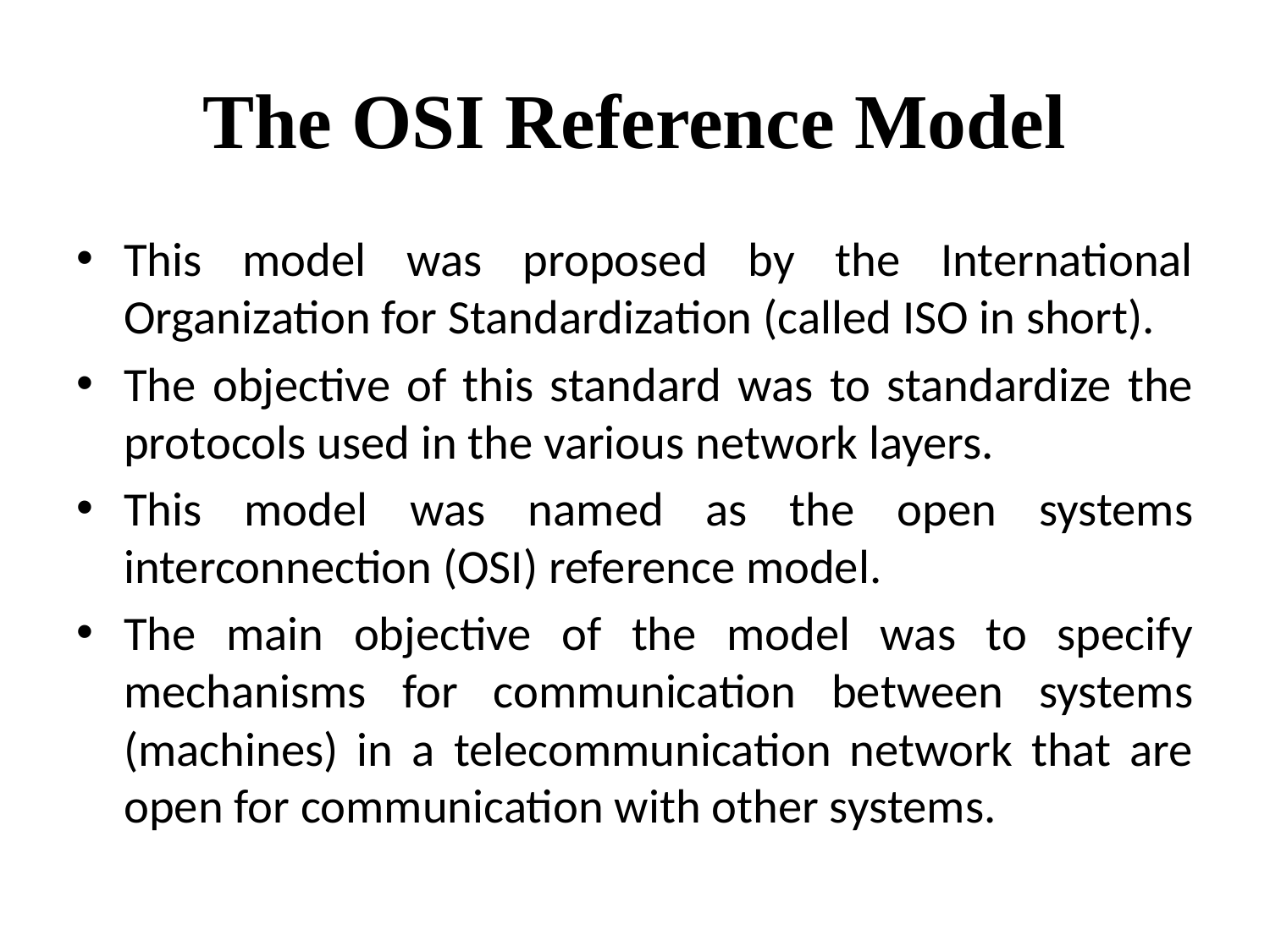

# The OSI Reference Model
This model was proposed by the International Organization for Standardization (called ISO in short).
The objective of this standard was to standardize the protocols used in the various network layers.
This model was named as the open systems interconnection (OSI) reference model.
The main objective of the model was to specify mechanisms for communication between systems (machines) in a telecommunication network that are open for communication with other systems.